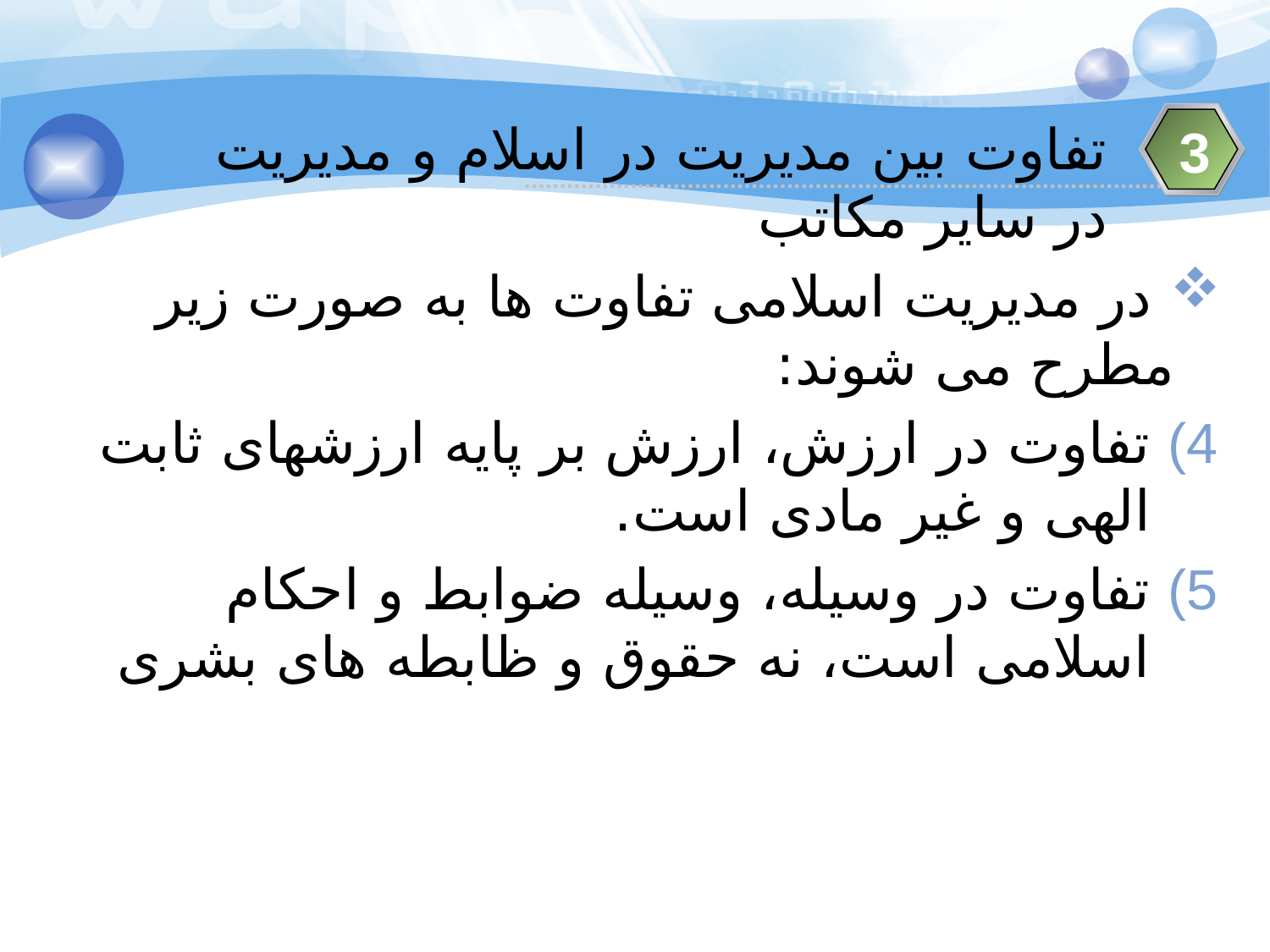

تفاوت بین مدیریت در اسلام و مدیریت در سایر مکاتب
3

 در مدیریت اسلامی تفاوت ها به صورت زیر مطرح می شوند:
تفاوت در ارزش، ارزش بر پایه ارزشهای ثابت الهی و غیر مادی است.
تفاوت در وسیله، وسیله ضوابط و احکام اسلامی است، نه حقوق و ظابطه های بشری